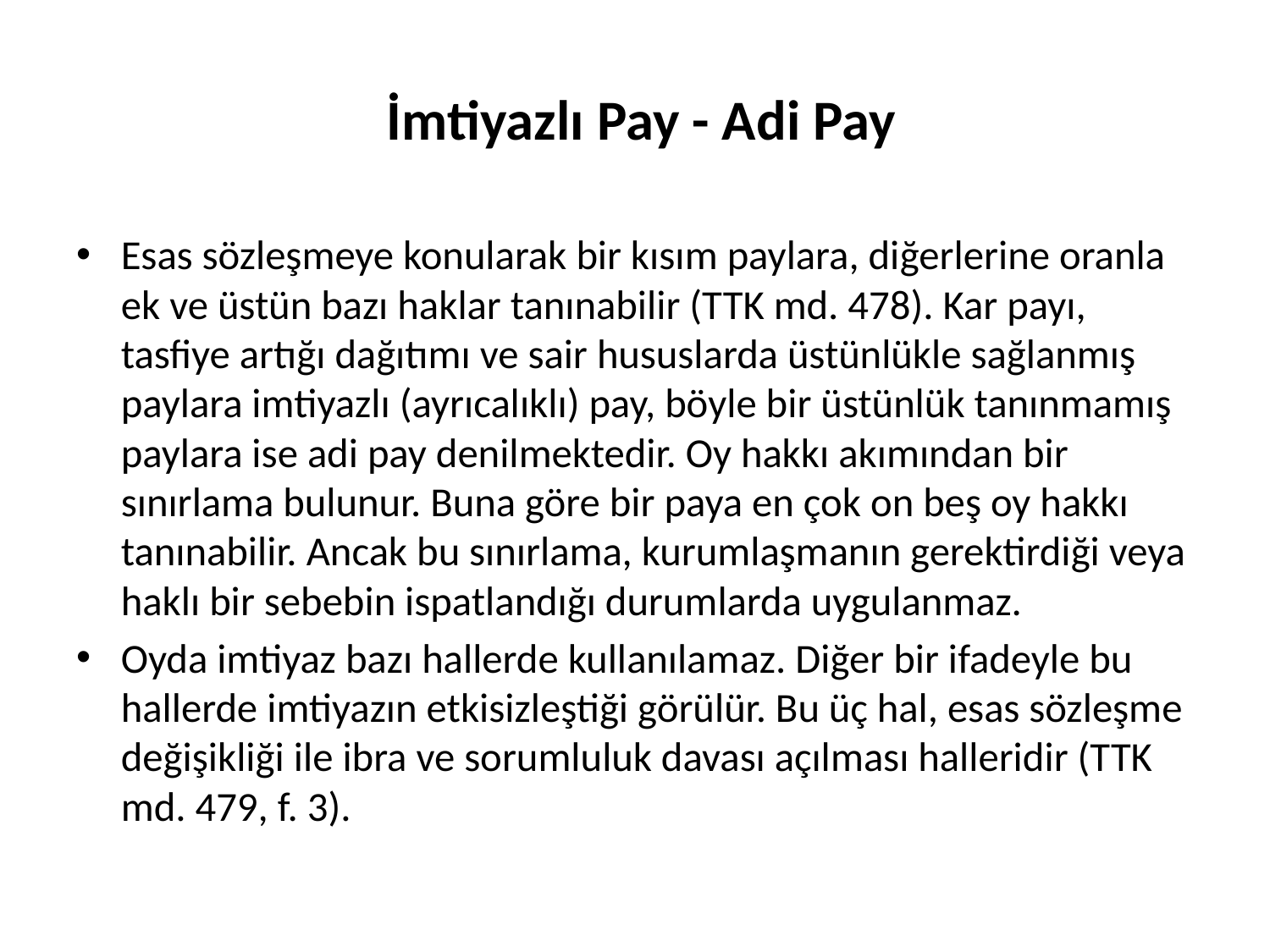

# İmtiyazlı Pay - Adi Pay
Esas sözleşmeye konularak bir kısım paylara, di­ğerlerine oranla ek ve üstün bazı haklar tanınabilir (TTK md. 478). Kar payı, tasfiye artığı dağıtımı ve sair hususlarda üstünlükle sağlanmış paylara imtiyazlı (ayrıcalıklı) pay, böyle bir üstünlük tanınmamış paylara ise adi pay denilmektedir. Oy hakkı akımından bir sınırlama bulunur. Buna göre bir paya en çok on beş oy hakkı tanınabilir. Ancak bu sınırlama, kurumlaşmanın gerektirdiği veya haklı bir sebebin ispatlandığı durumlarda uygulanmaz.
Oyda imtiyaz bazı hallerde kullanılamaz. Diğer bir ifadeyle bu hallerde imtiyazın etkisizleştiği görülür. Bu üç hal, esas sözleşme değişikliği ile ibra ve sorumluluk davası açılması halleridir (TTK md. 479, f. 3).